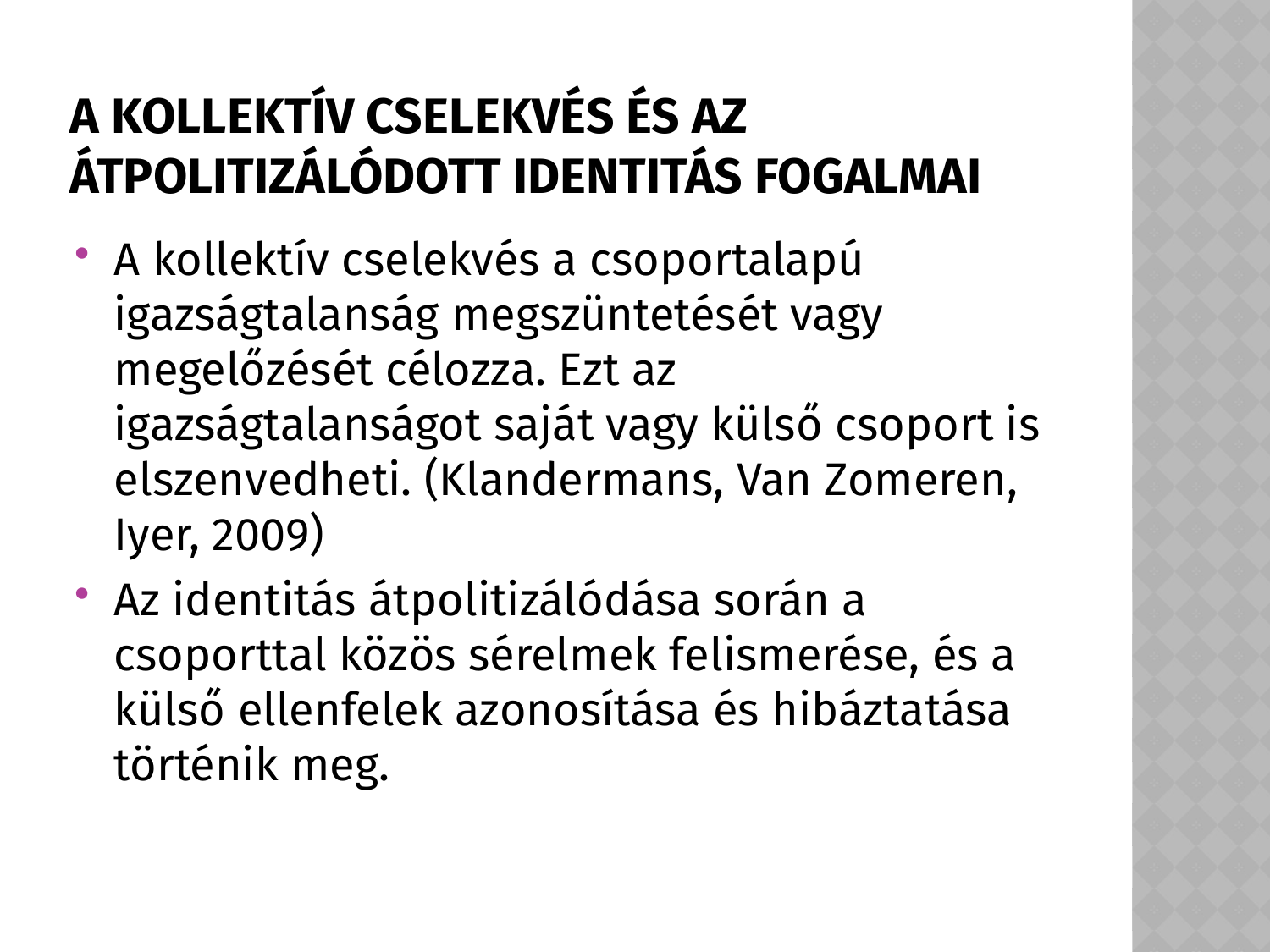

# A kollektív cselekvés és az átpolitizálódott identitás fogalmai
A kollektív cselekvés a csoportalapú igazságtalanság megszüntetését vagy megelőzését célozza. Ezt az igazságtalanságot saját vagy külső csoport is elszenvedheti. (Klandermans, Van Zomeren, Iyer, 2009)
Az identitás átpolitizálódása során a csoporttal közös sérelmek felismerése, és a külső ellenfelek azonosítása és hibáztatása történik meg.